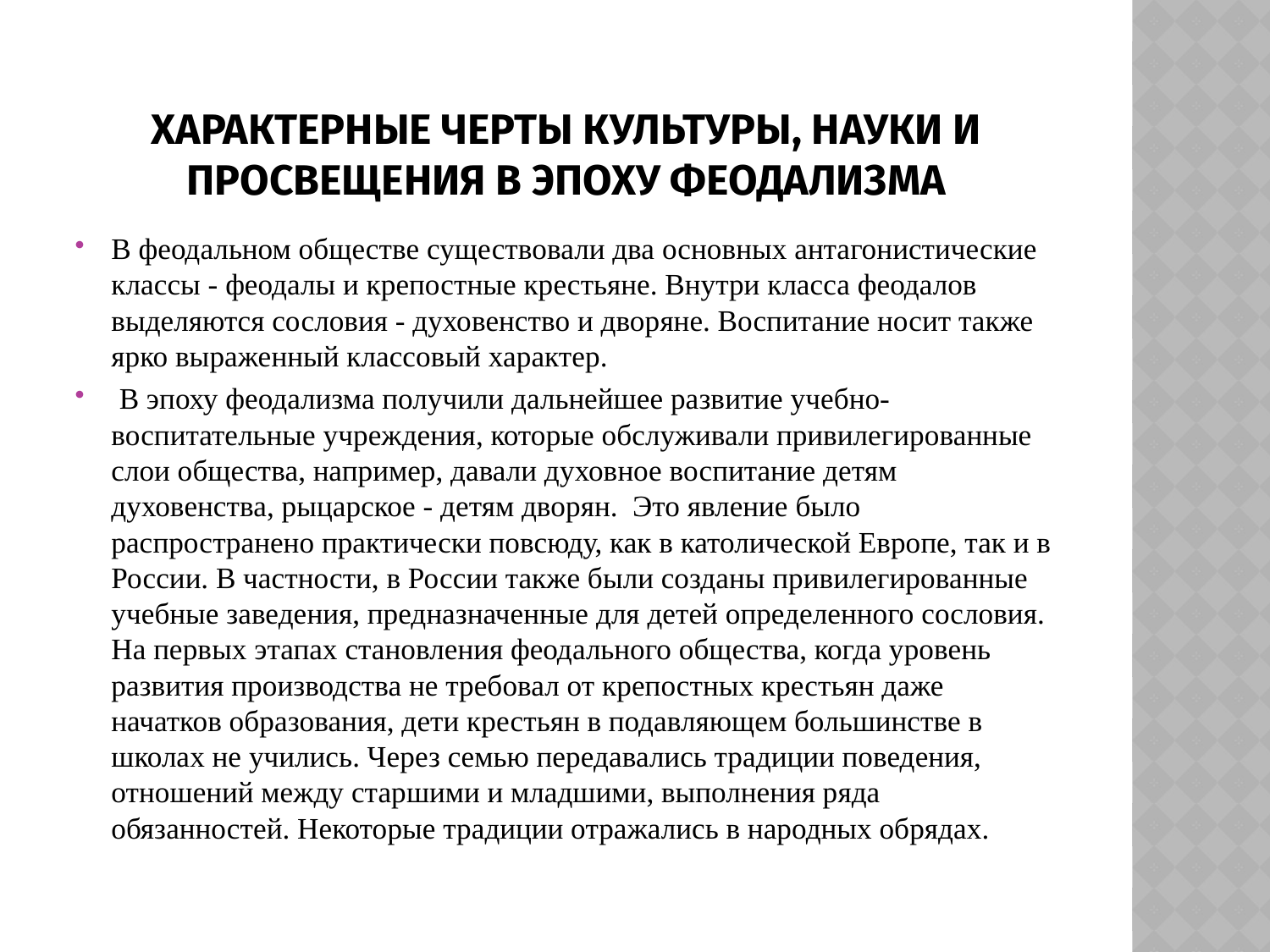

# Характерные черты культуры, науки и просвещения в эпоху феодализма
В феодальном обществе существовали два основных антагонистические классы - феодалы и крепостные крестьяне. Внутри класса феодалов выделяются сословия - духовенство и дворяне. Воспитание носит также ярко выраженный классовый характер.
 В эпоху феодализма получили дальнейшее развитие учебно-воспитательные учреждения, которые обслуживали привилегированные слои общества, например, давали духовное воспитание детям духовенства, рыцарское - детям дворян.  Это явление было распространено практически повсюду, как в католической Европе, так и в России. В частности, в России также были созданы привилегированные учебные заведения, предназначенные для детей определенного сословия. На первых этапах становления феодального общества, когда уровень развития производства не требовал от крепостных крестьян даже начатков образования, дети крестьян в подавляющем большинстве в школах не учились. Через семью передавались традиции поведения, отношений между старшими и младшими, выполнения ряда обязанностей. Некоторые традиции отражались в народных обрядах.